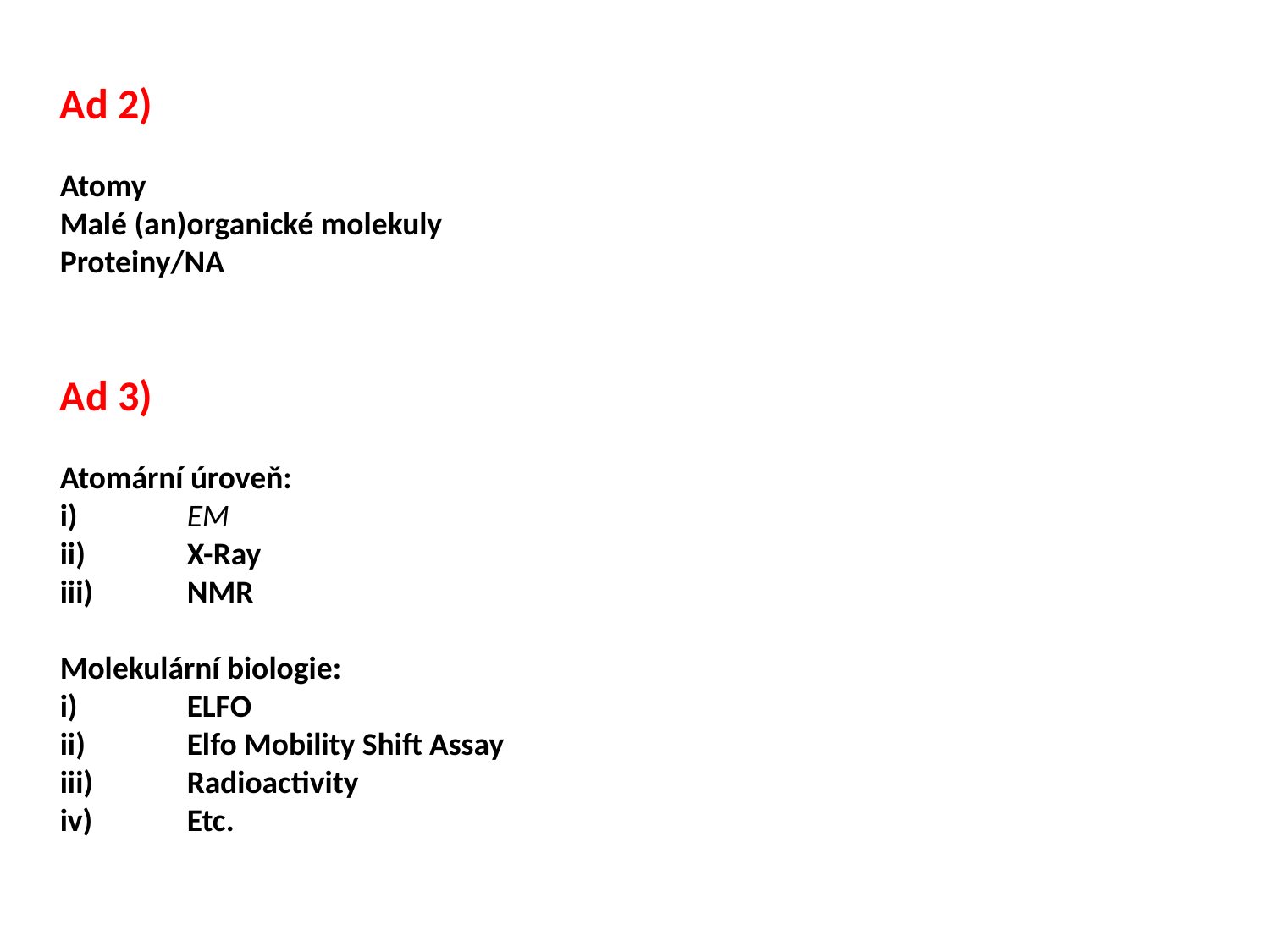

Ad 2)

Atomy
Malé (an)organické molekuly
Proteiny/NA

Ad 3)

Atomární úroveň:
i) 	EM
ii)	X-Ray
iii)	NMR

Molekulární biologie:
i) 	ELFO
ii)	Elfo Mobility Shift Assay
iii)	Radioactivity
iv)	Etc.